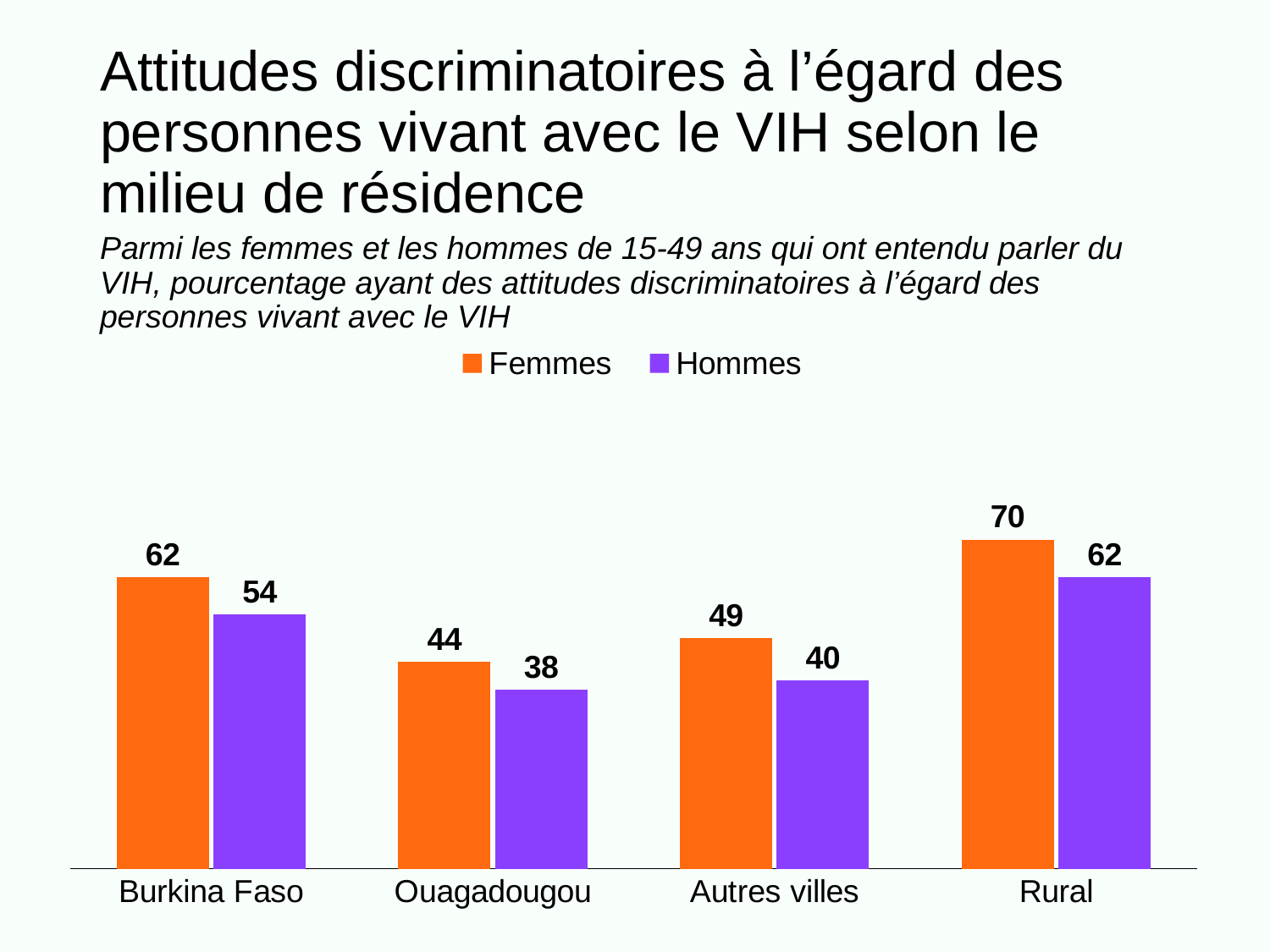

# Attitudes discriminatoires à l’égard des personnes vivant avec le VIH selon le milieu de résidence
Parmi les femmes et les hommes de 15-49 ans qui ont entendu parler du VIH, pourcentage ayant des attitudes discriminatoires à l’égard des personnes vivant avec le VIH

### Chart

| Category | Femmes | Hommes |
|---|---|---|
| Burkina Faso | 62.0 | 54.0 |
| Ouagadougou | 44.0 | 38.0 |
| Autres villes | 49.0 | 40.0 |
| Rural | 70.0 | 62.0 |